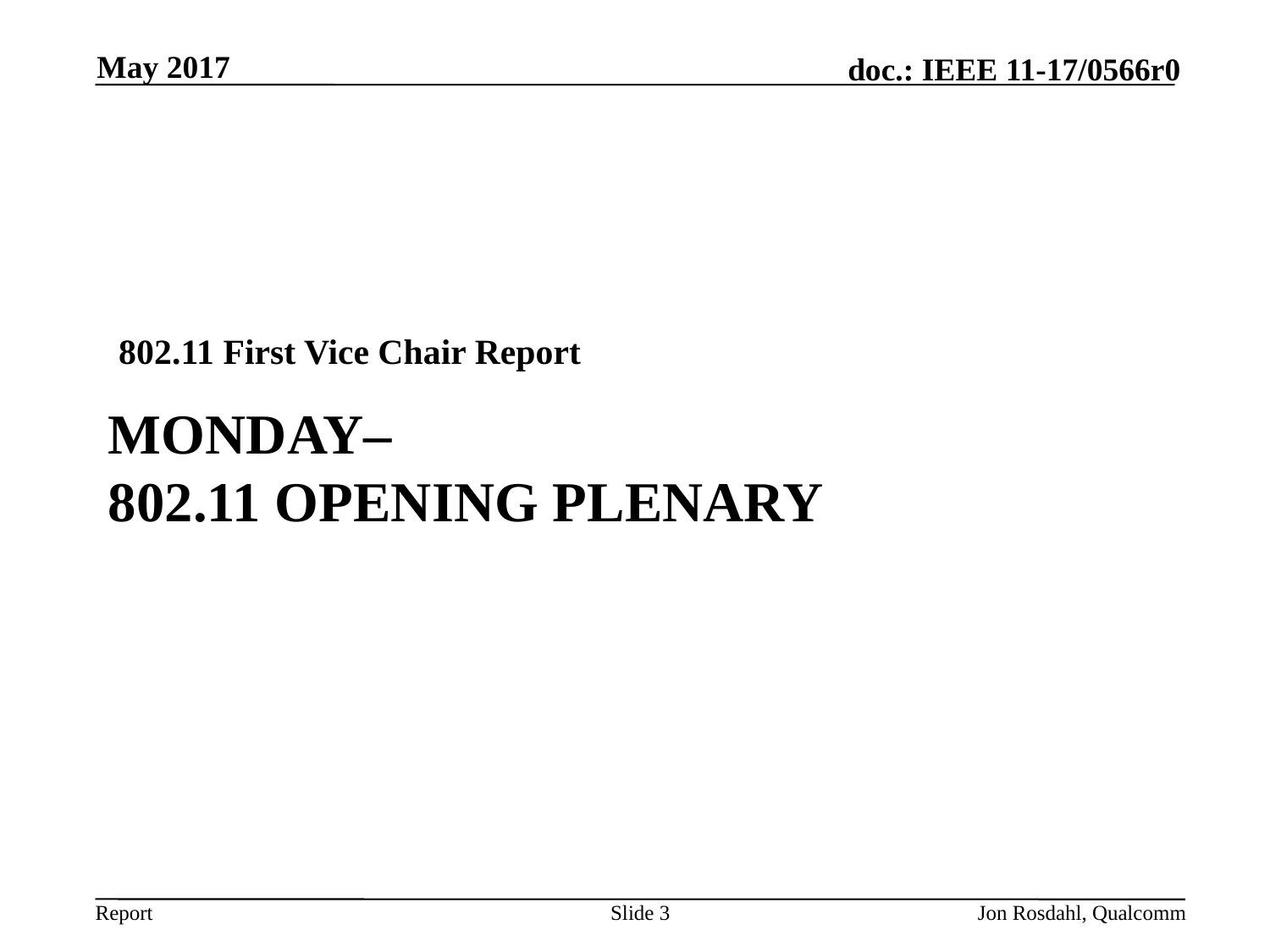

May 2017
802.11 First Vice Chair Report
# Monday– 802.11 Opening Plenary
Slide 3
Jon Rosdahl, Qualcomm